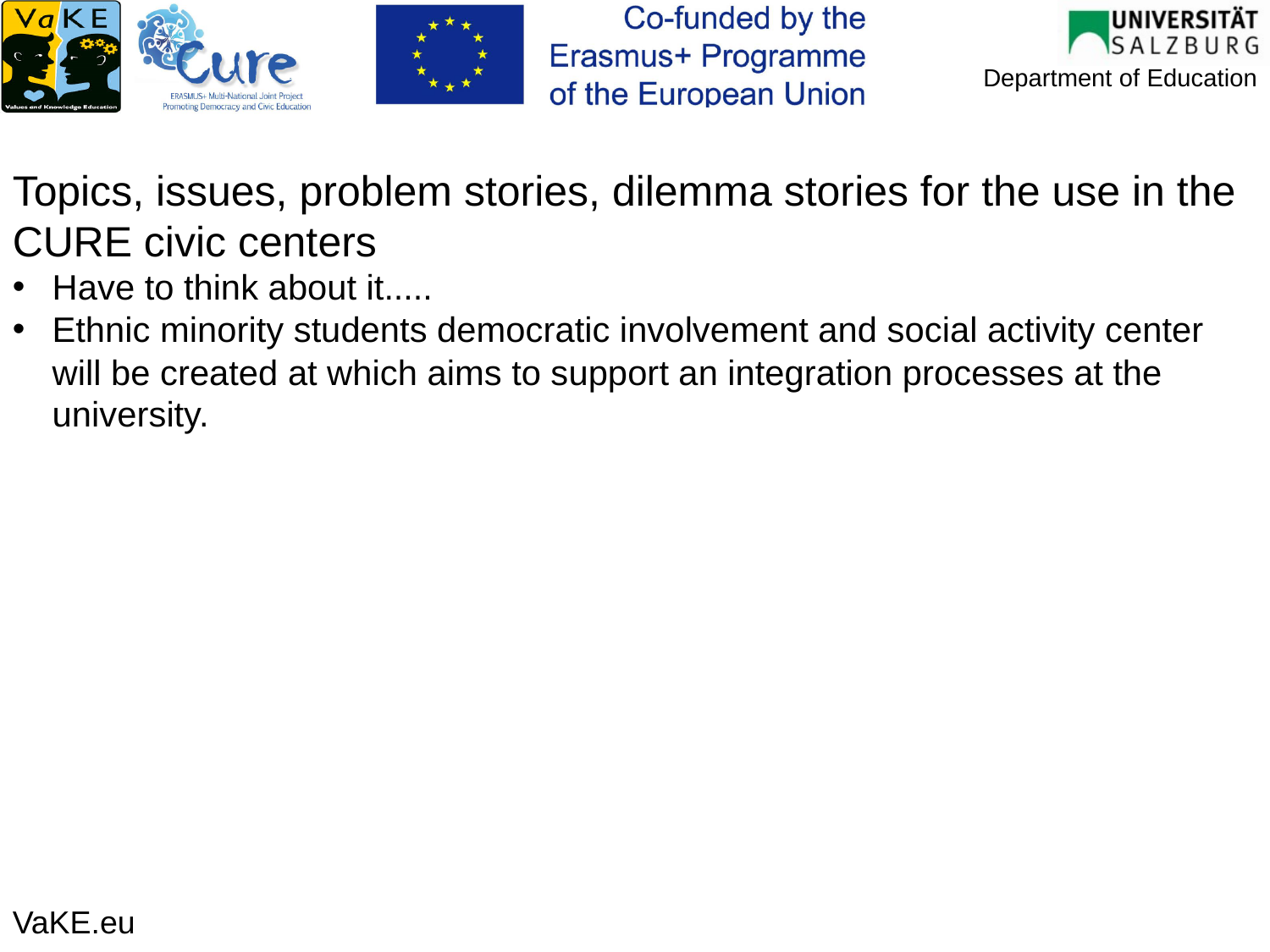

Topics, issues, problem stories, dilemma stories for the use in the CURE civic centers
Have to think about it.....
Ethnic minority students democratic involvement and social activity center will be created at which aims to support an integration processes at the university.